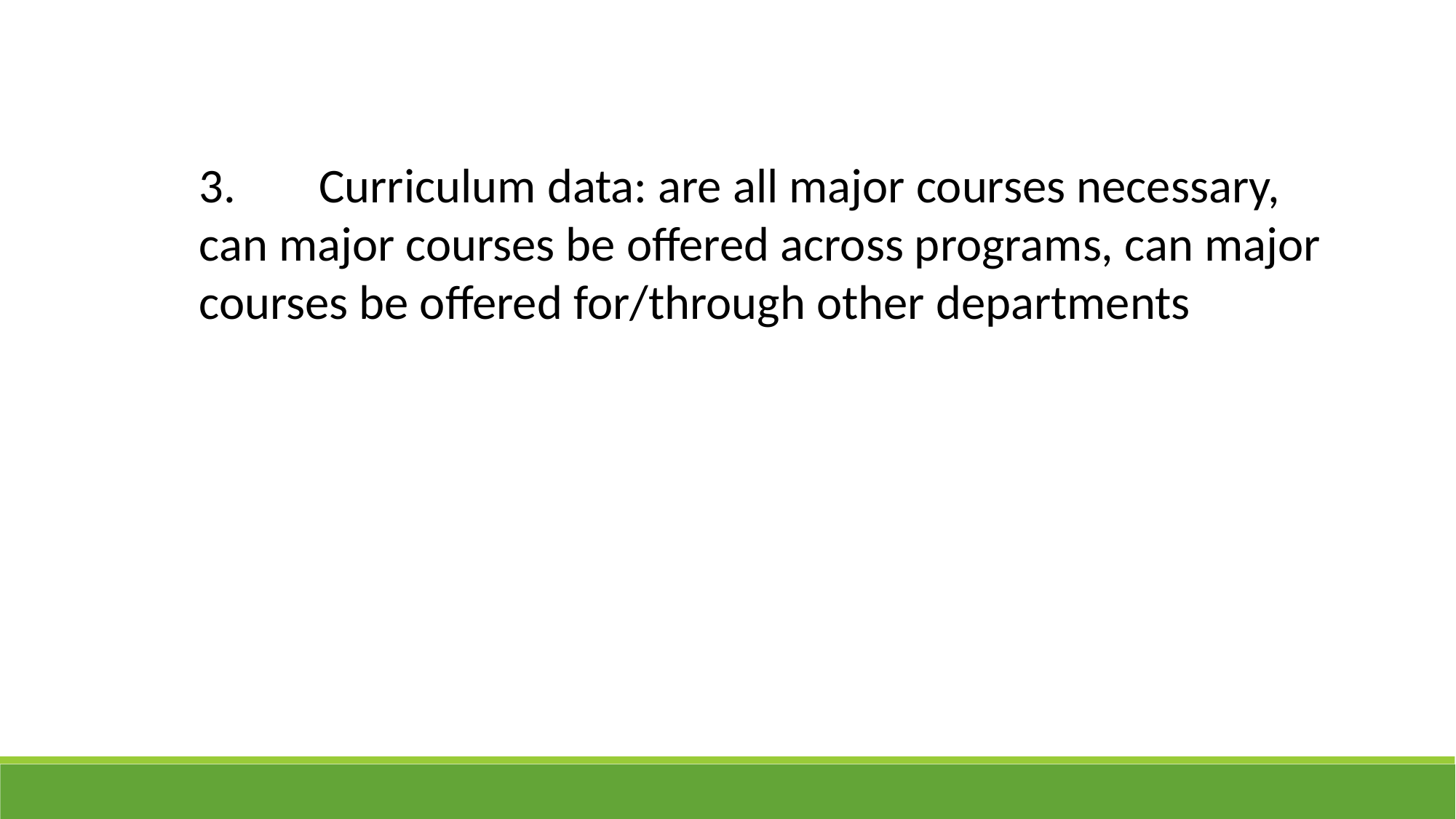

3.	 Curriculum data: are all major courses necessary, can major courses be offered across programs, can major courses be offered for/through other departments